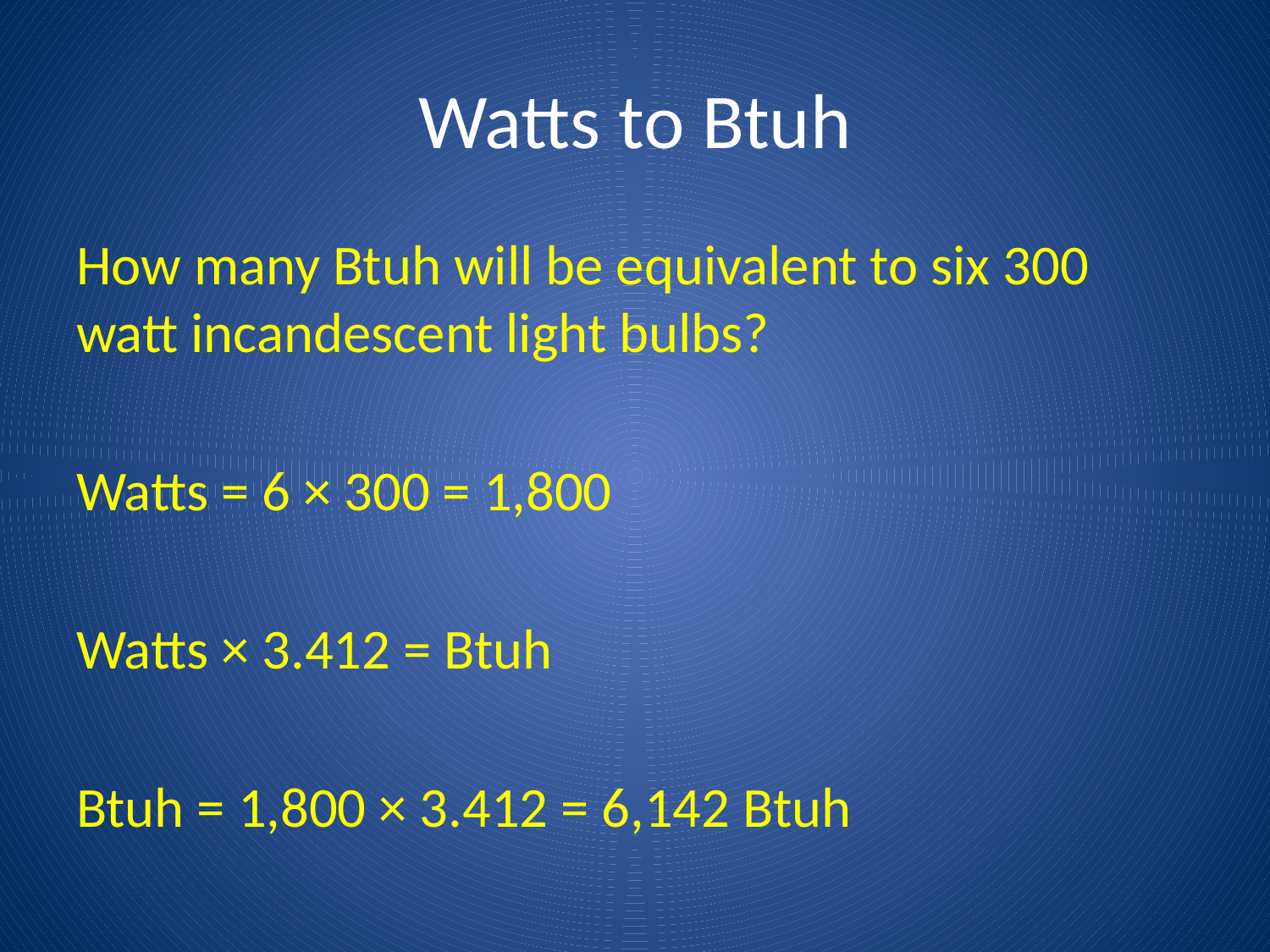

# Watts to Btuh
How many Btuh will be equivalent to six 300 watt incandescent light bulbs?

Watts = 6 × 300 = 1,800

Watts × 3.412 = Btuh

Btuh = 1,800 × 3.412 = 6,142 Btuh